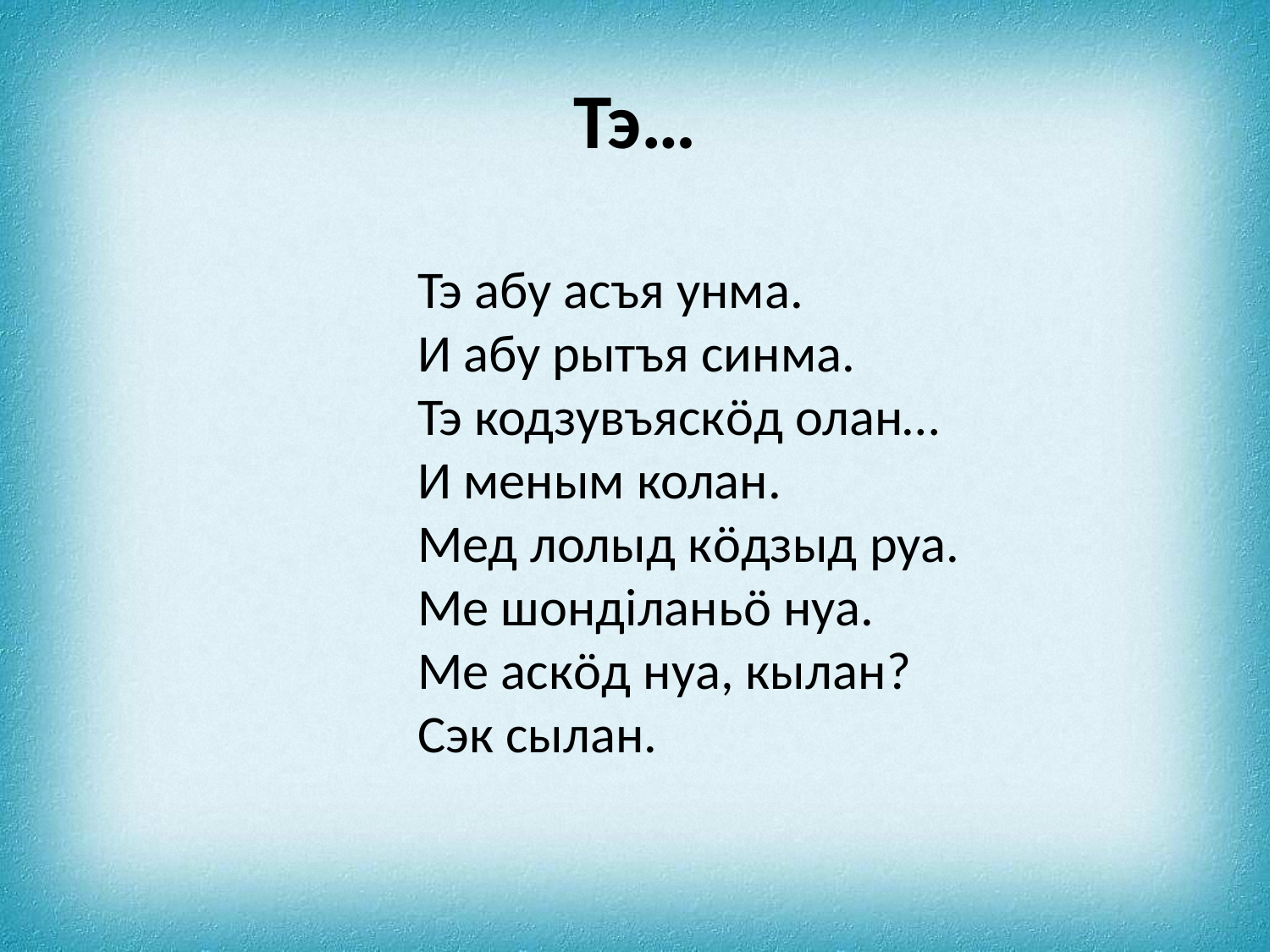

# Тэ…
Тэ абу асъя унма. 
И абу рытъя синма. 
Тэ кодзувъяскöд олан… 
И меным колан. 
Мед лолыд кöдзыд руа. 
Ме шонділаньö нуа. 
Ме аскöд нуа, кылан? 
Сэк сылан.